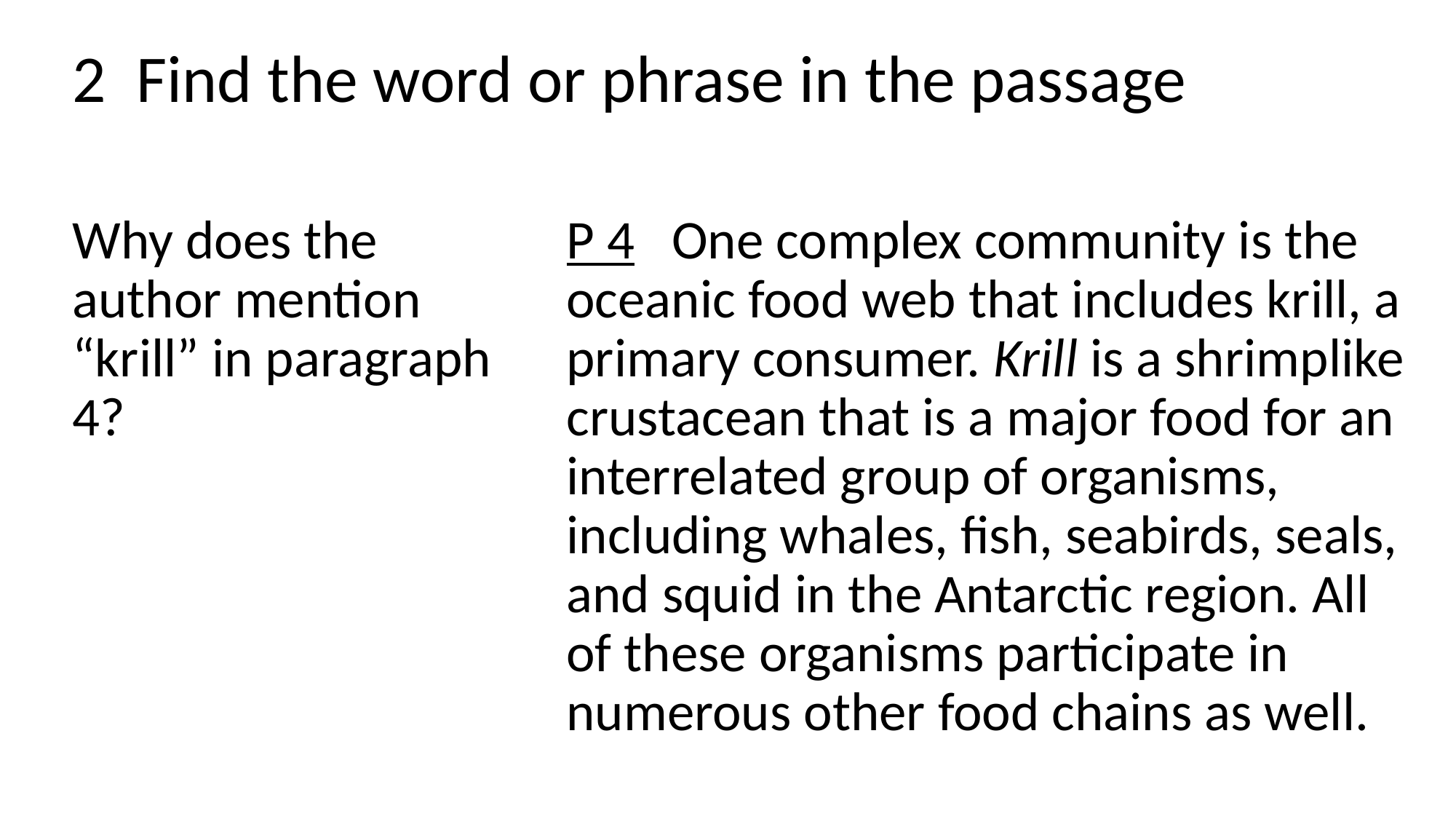

# 2  Find the word or phrase in the passage
Why does the author mention “krill” in paragraph 4?
P 4   One complex community is the oceanic food web that includes krill, a primary consumer. Krill is a shrimplike crustacean that is a major food for an interrelated group of organisms, including whales, fish, seabirds, seals, and squid in the Antarctic region. All of these organisms participate in numerous other food chains as well.